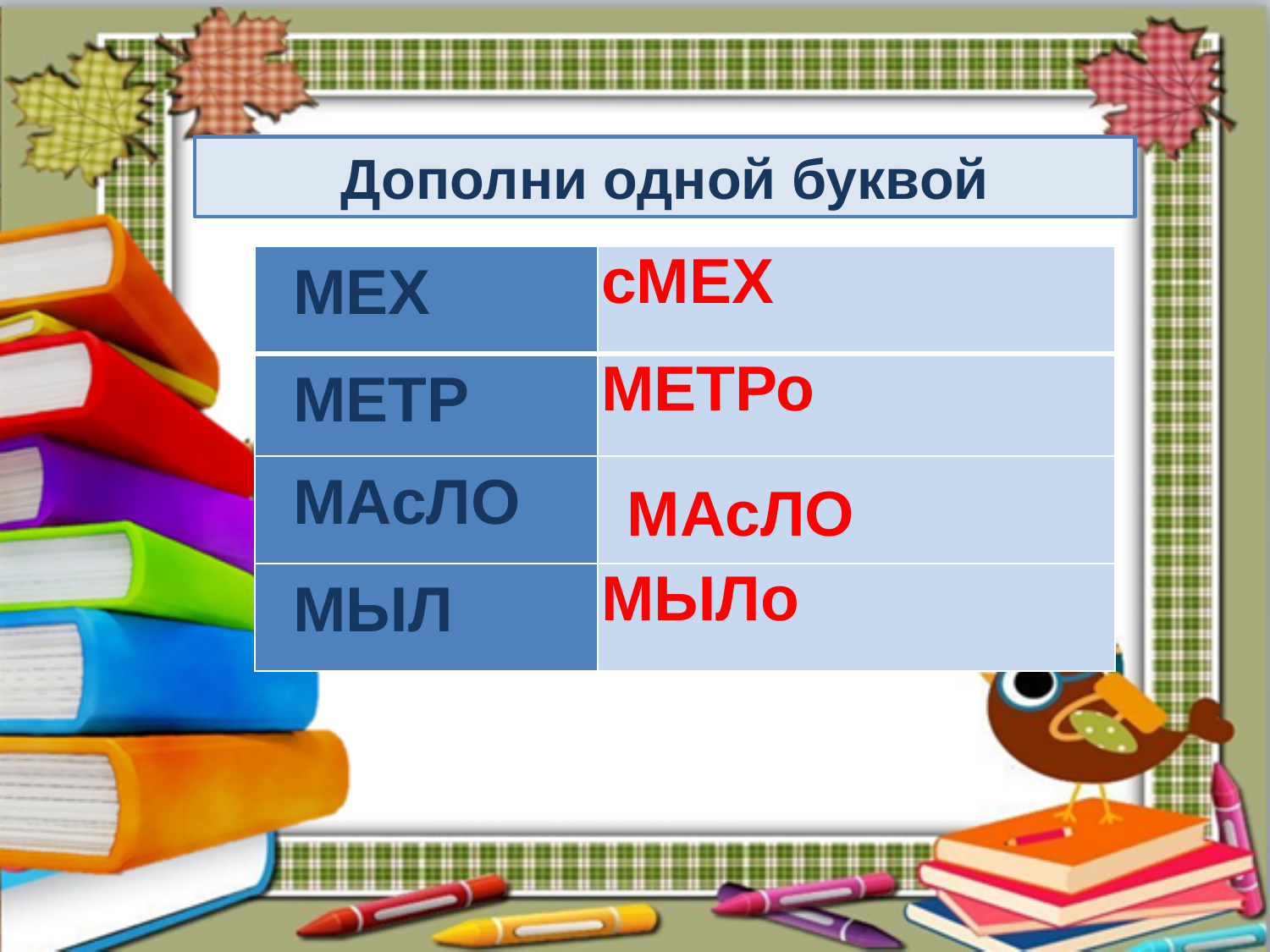

Дополни одной буквой
| МЕХ | сМЕХ |
| --- | --- |
| МЕТР | МЕТРо |
| МАсЛО |  |
| МЫЛ | МЫЛо |
МАсЛО